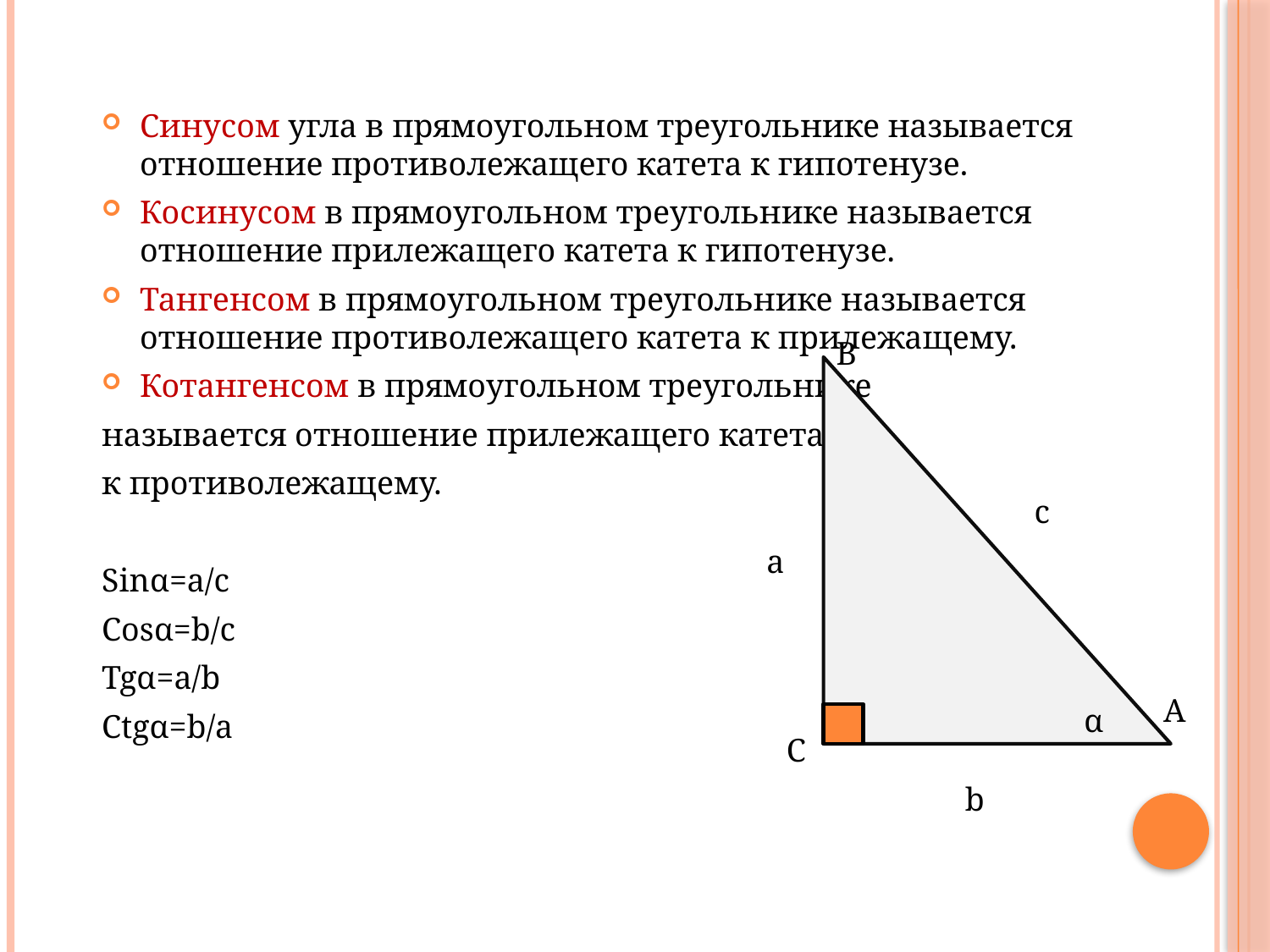

#
Синусом угла в прямоугольном треугольнике называется отношение противолежащего катета к гипотенузе.
Косинусом в прямоугольном треугольнике называется отношение прилежащего катета к гипотенузе.
Тангенсом в прямоугольном треугольнике называется отношение противолежащего катета к прилежащему.
Котангенсом в прямоугольном треугольнике
называется отношение прилежащего катета
к противолежащему.

Sinα=a/c
Cosα=b/c
Tgα=a/b
Сtgα=b/a
В

с
а
А
α

С
b